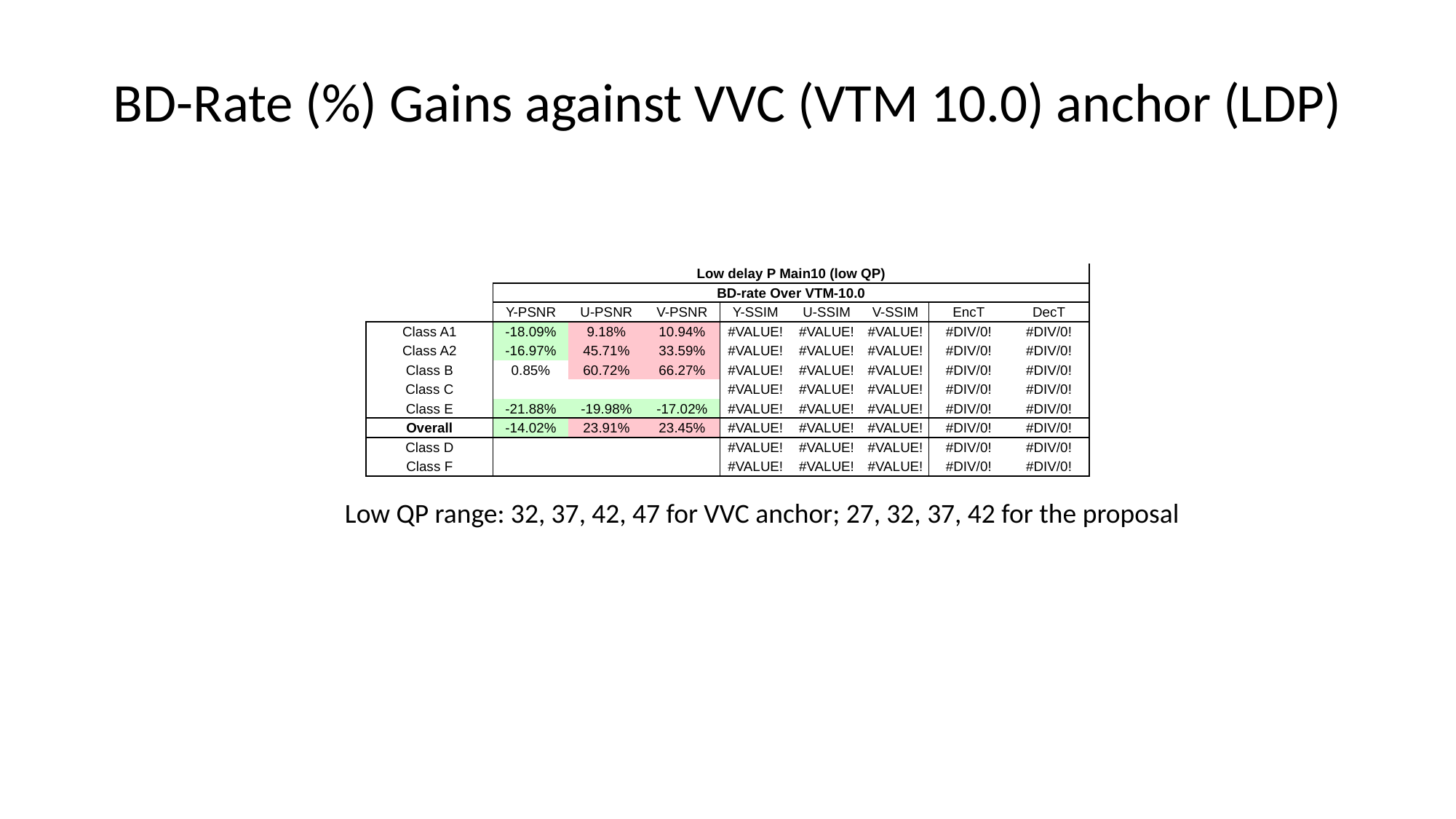

BD-Rate (%) Gains against VVC (VTM 10.0) anchor (LDP)
|  | Low delay P Main10 (low QP) |  |  |  |  |  |  |  |
| --- | --- | --- | --- | --- | --- | --- | --- | --- |
|  | BD-rate Over VTM-10.0 |  |  |  |  |  |  |  |
|  | Y-PSNR | U-PSNR | V-PSNR | Y-SSIM | U-SSIM | V-SSIM | EncT | DecT |
| Class A1 | -18.09% | 9.18% | 10.94% | #VALUE! | #VALUE! | #VALUE! | #DIV/0! | #DIV/0! |
| Class A2 | -16.97% | 45.71% | 33.59% | #VALUE! | #VALUE! | #VALUE! | #DIV/0! | #DIV/0! |
| Class B | 0.85% | 60.72% | 66.27% | #VALUE! | #VALUE! | #VALUE! | #DIV/0! | #DIV/0! |
| Class C |  |  |  | #VALUE! | #VALUE! | #VALUE! | #DIV/0! | #DIV/0! |
| Class E | -21.88% | -19.98% | -17.02% | #VALUE! | #VALUE! | #VALUE! | #DIV/0! | #DIV/0! |
| Overall | -14.02% | 23.91% | 23.45% | #VALUE! | #VALUE! | #VALUE! | #DIV/0! | #DIV/0! |
| Class D |  |  |  | #VALUE! | #VALUE! | #VALUE! | #DIV/0! | #DIV/0! |
| Class F |  |  |  | #VALUE! | #VALUE! | #VALUE! | #DIV/0! | #DIV/0! |
Low QP range: 32, 37, 42, 47 for VVC anchor; 27, 32, 37, 42 for the proposal